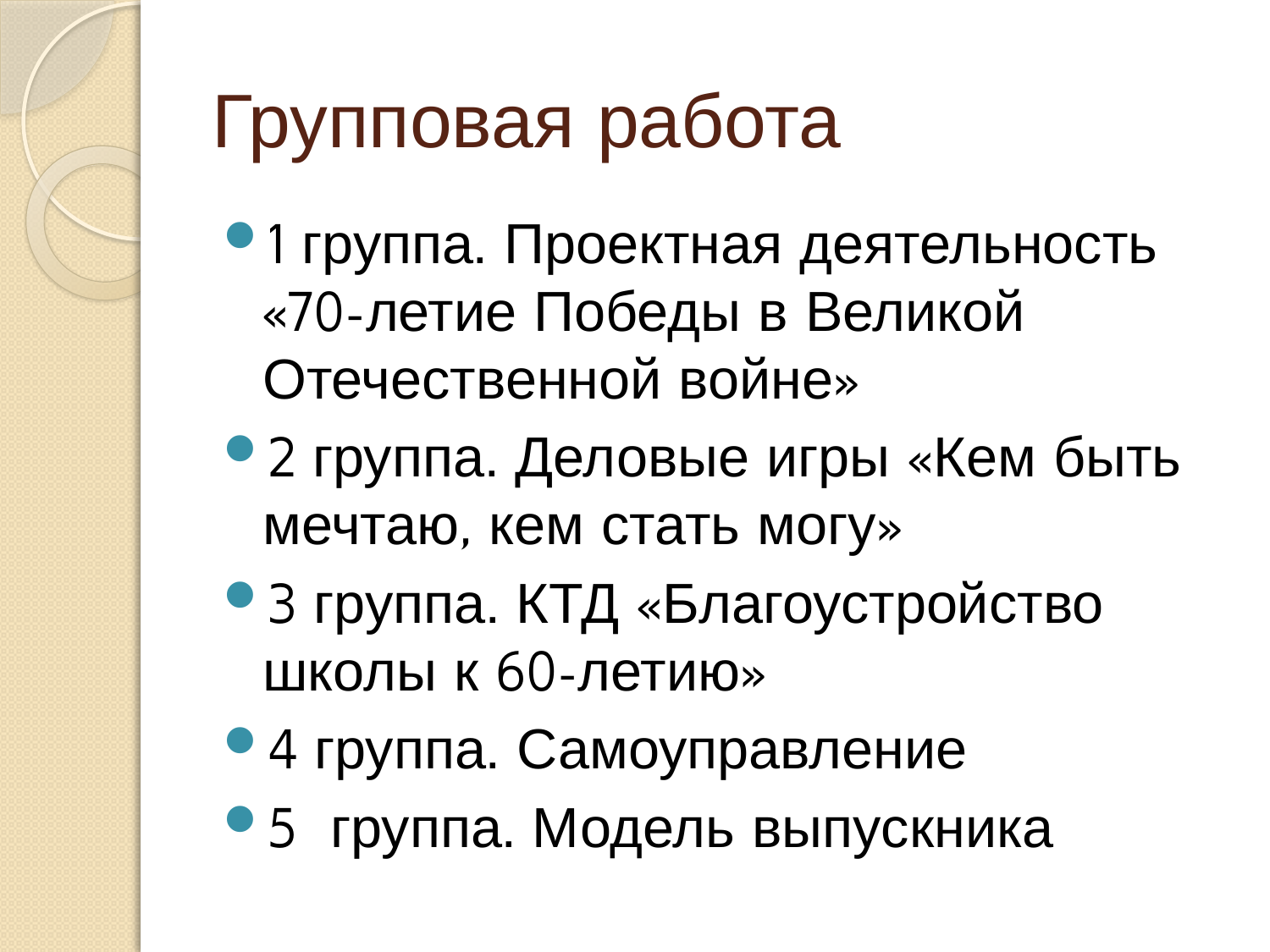

# Групповая работа
1 группа. Проектная деятельность «70-летие Победы в Великой Отечественной войне»
2 группа. Деловые игры «Кем быть мечтаю, кем стать могу»
3 группа. КТД «Благоустройство школы к 60-летию»
4 группа. Самоуправление
5  группа. Модель выпускника